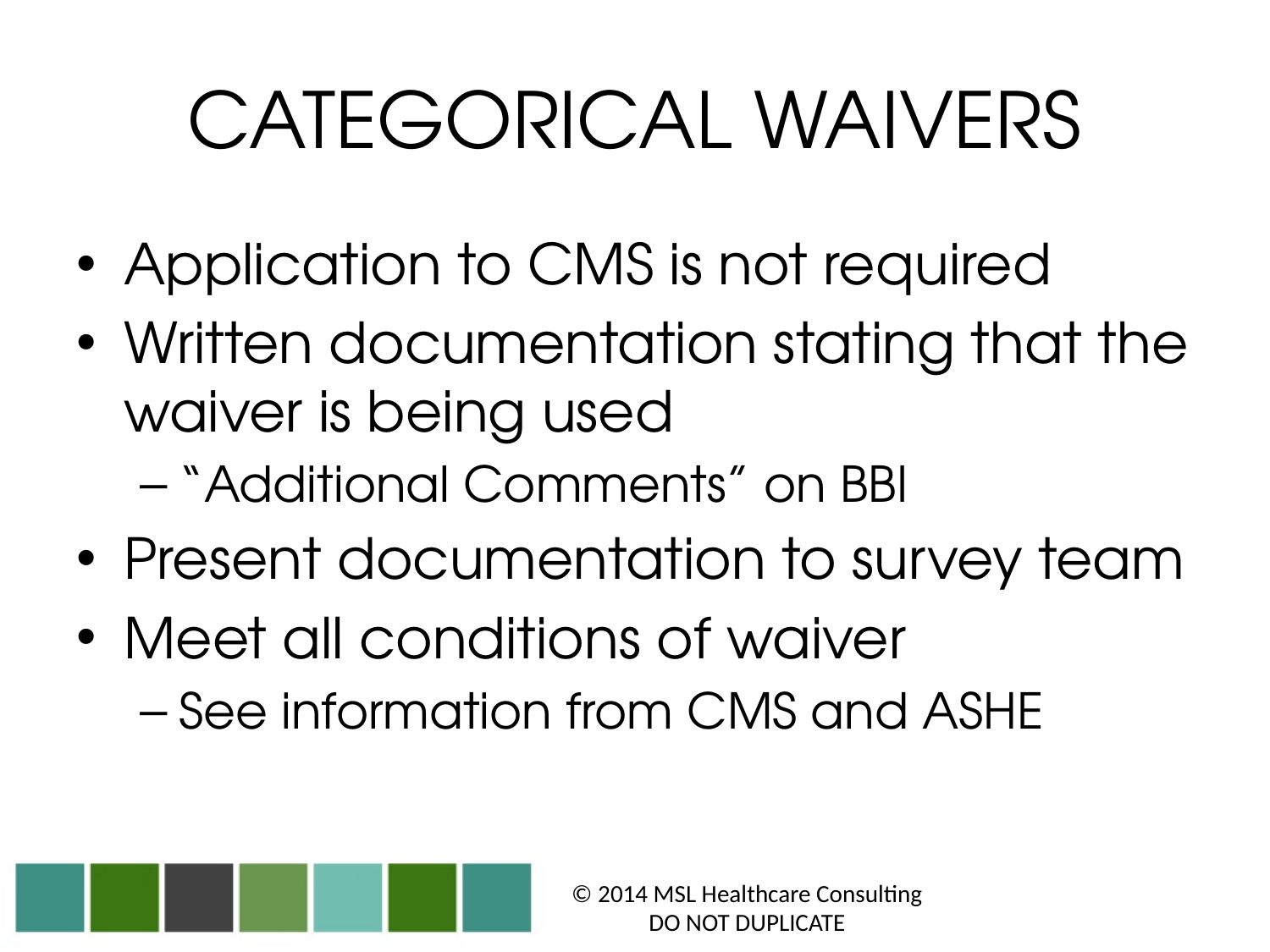

# CATEGORICAL WAIVERS
Application to CMS is not required
Written documentation stating that the waiver is being used
“Additional Comments” on BBI
Present documentation to survey team
Meet all conditions of waiver
See information from CMS and ASHE

© 2014 MSL Healthcare Consulting
DO NOT DUPLICATE